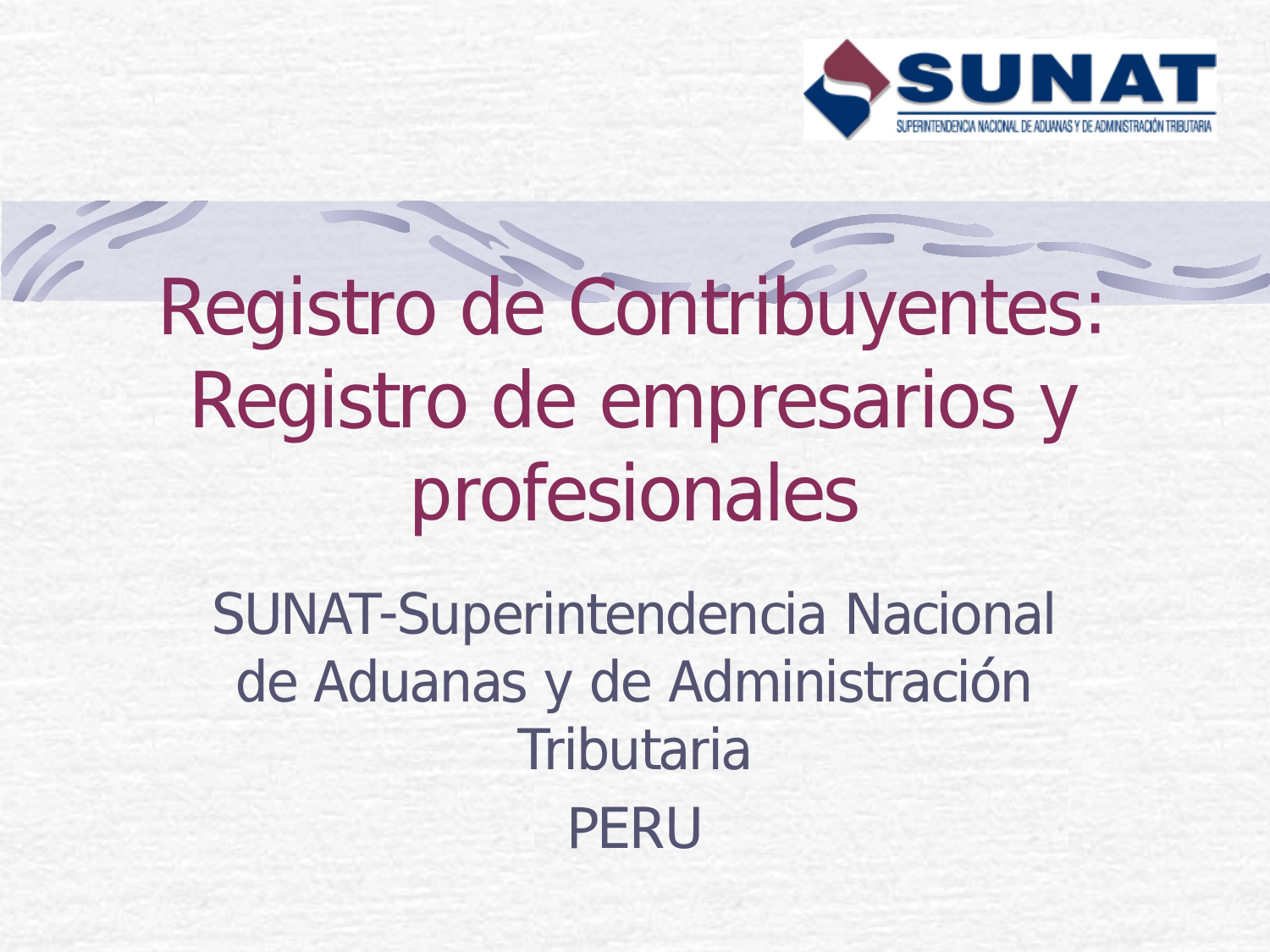

# Registro de Contribuyentes: Registro de empresarios y profesionales
SUNAT-Superintendencia Nacional de Aduanas y de Administración Tributaria
PERU